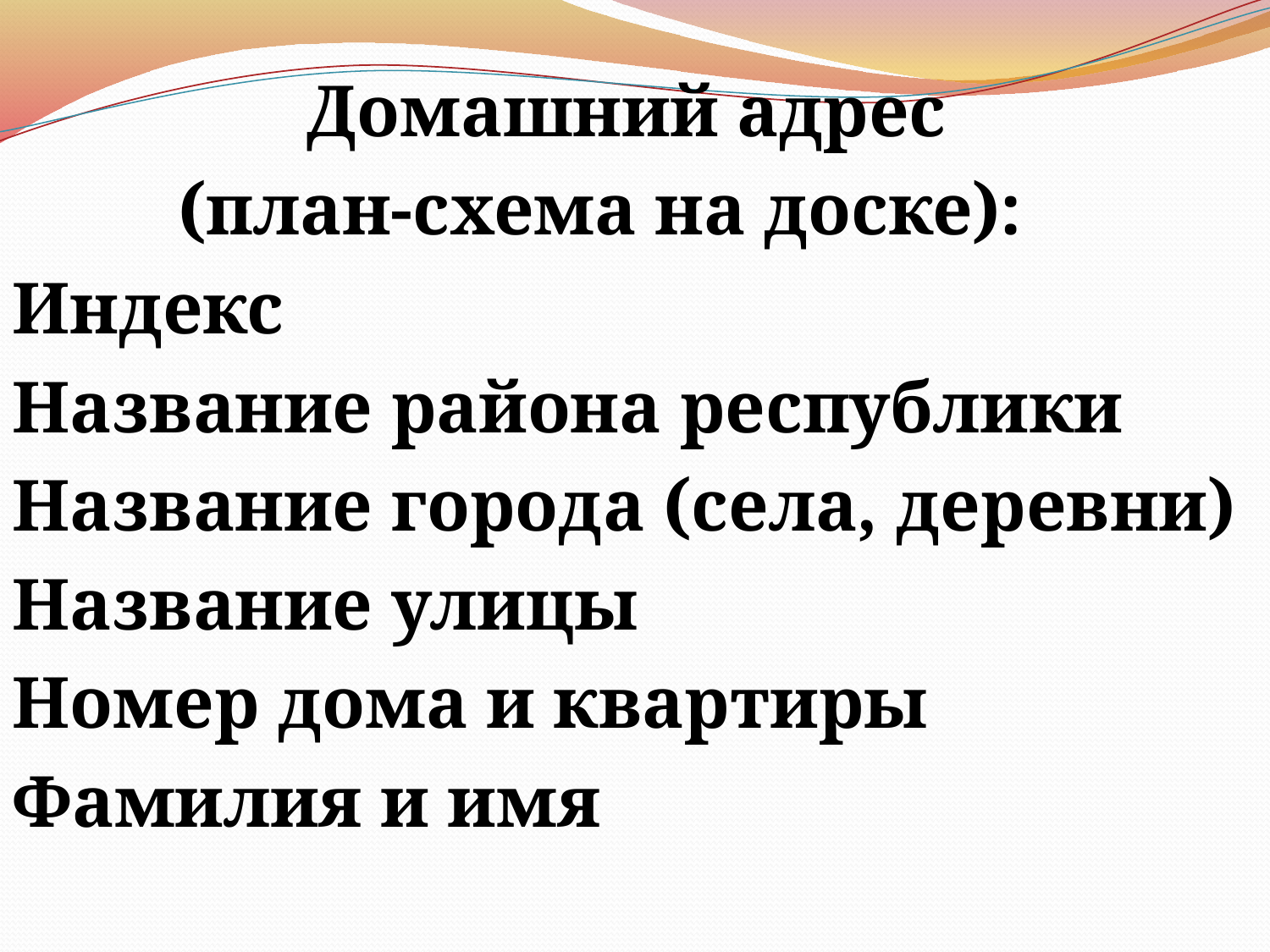

Домашний адрес
         (план-схема на доске):
Индекс
Название района республики
Название города (села, деревни)
Название улицы
Номер дома и квартиры
Фамилия и имя